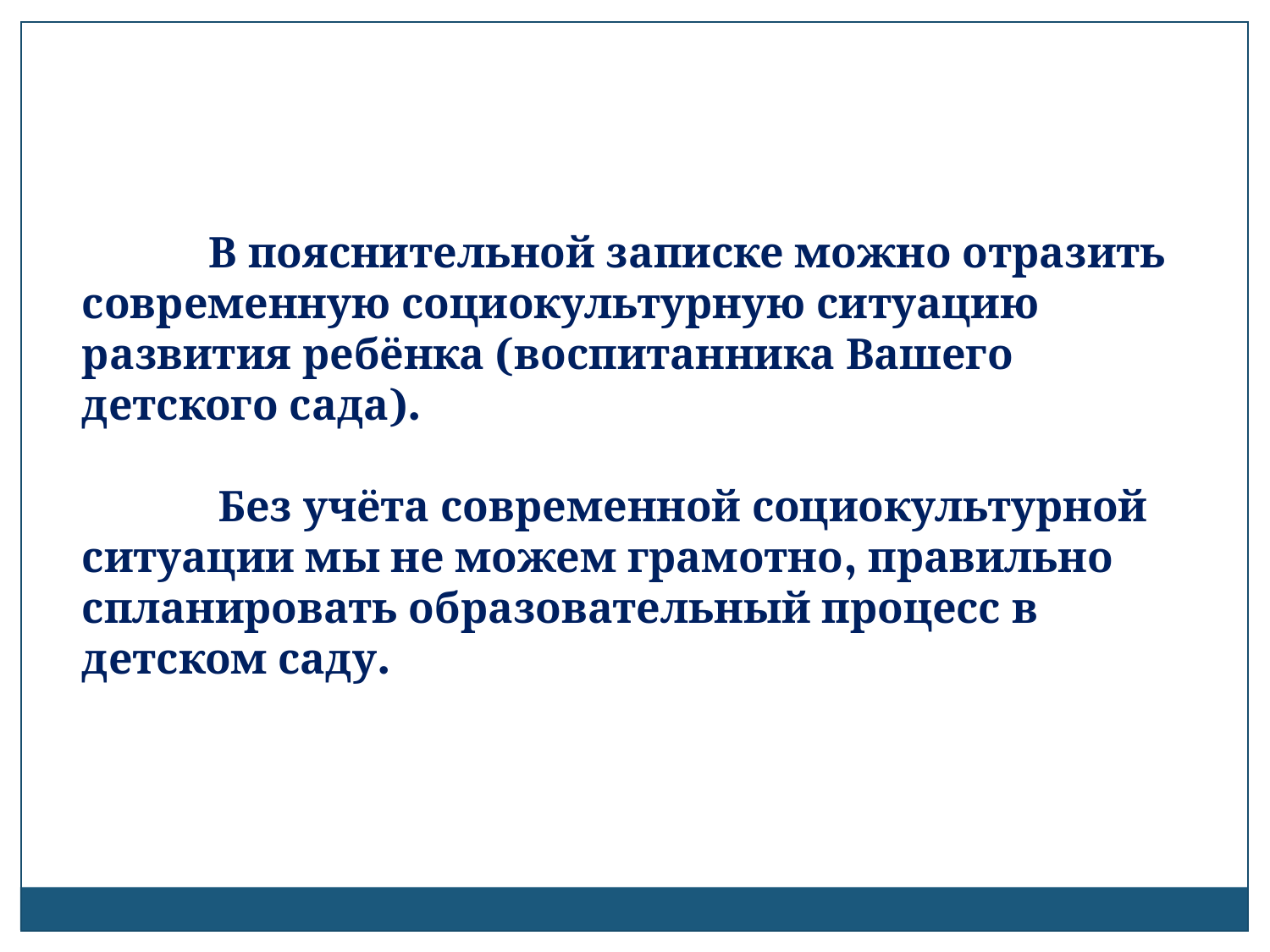

В пояснительной записке можно отразить современную социокультурную ситуацию развития ребёнка (воспитанника Вашего детского сада).

Без учёта современной социокультурной ситуации мы не можем грамотно, правильно спланировать образовательный процесс в детском саду.